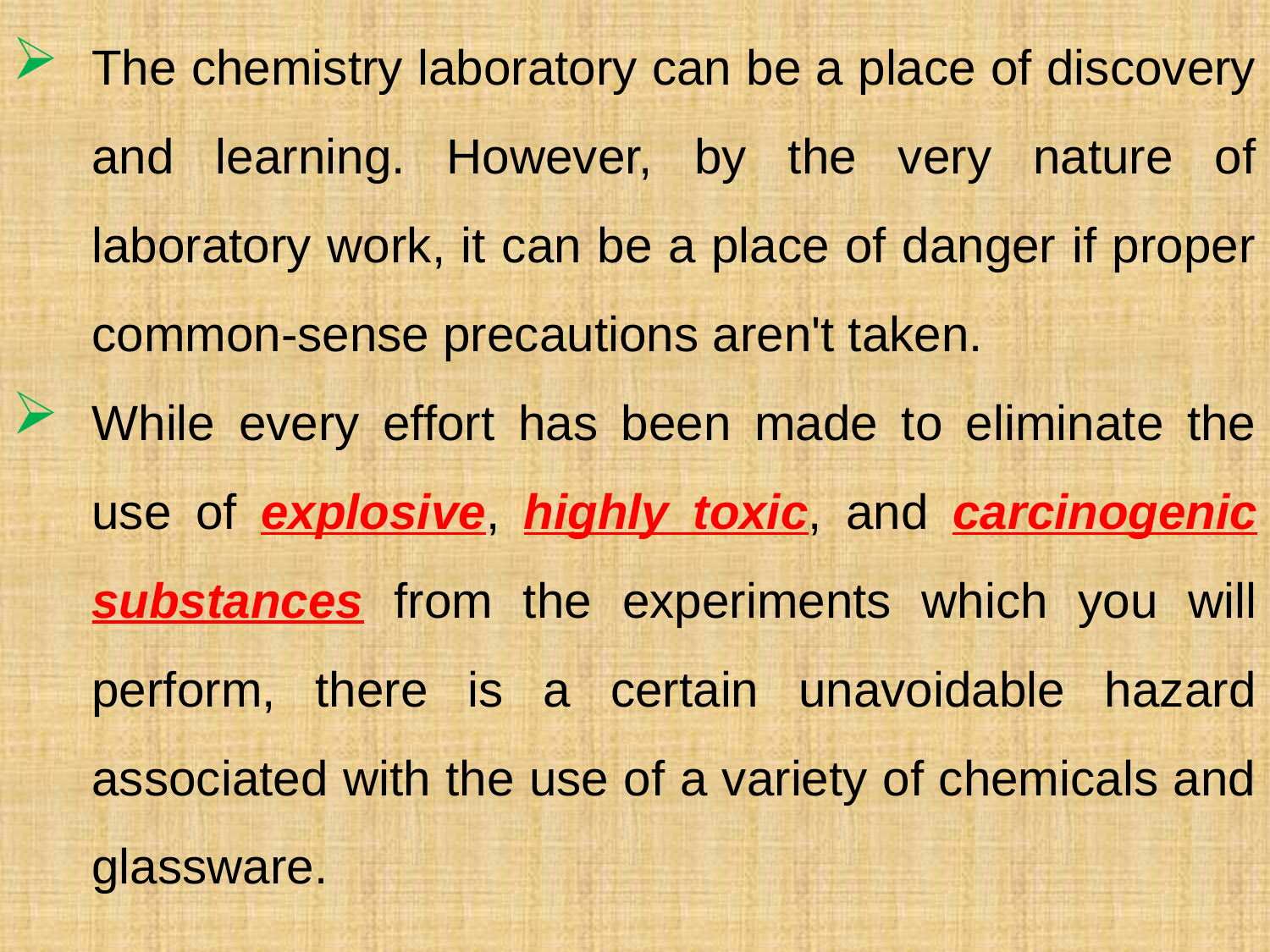

The chemistry laboratory can be a place of discovery and learning. However, by the very nature of laboratory work, it can be a place of danger if proper common-sense precautions aren't taken.
While every effort has been made to eliminate the use of explosive, highly toxic, and carcinogenic substances from the experiments which you will perform, there is a certain unavoidable hazard associated with the use of a variety of chemicals and glassware.